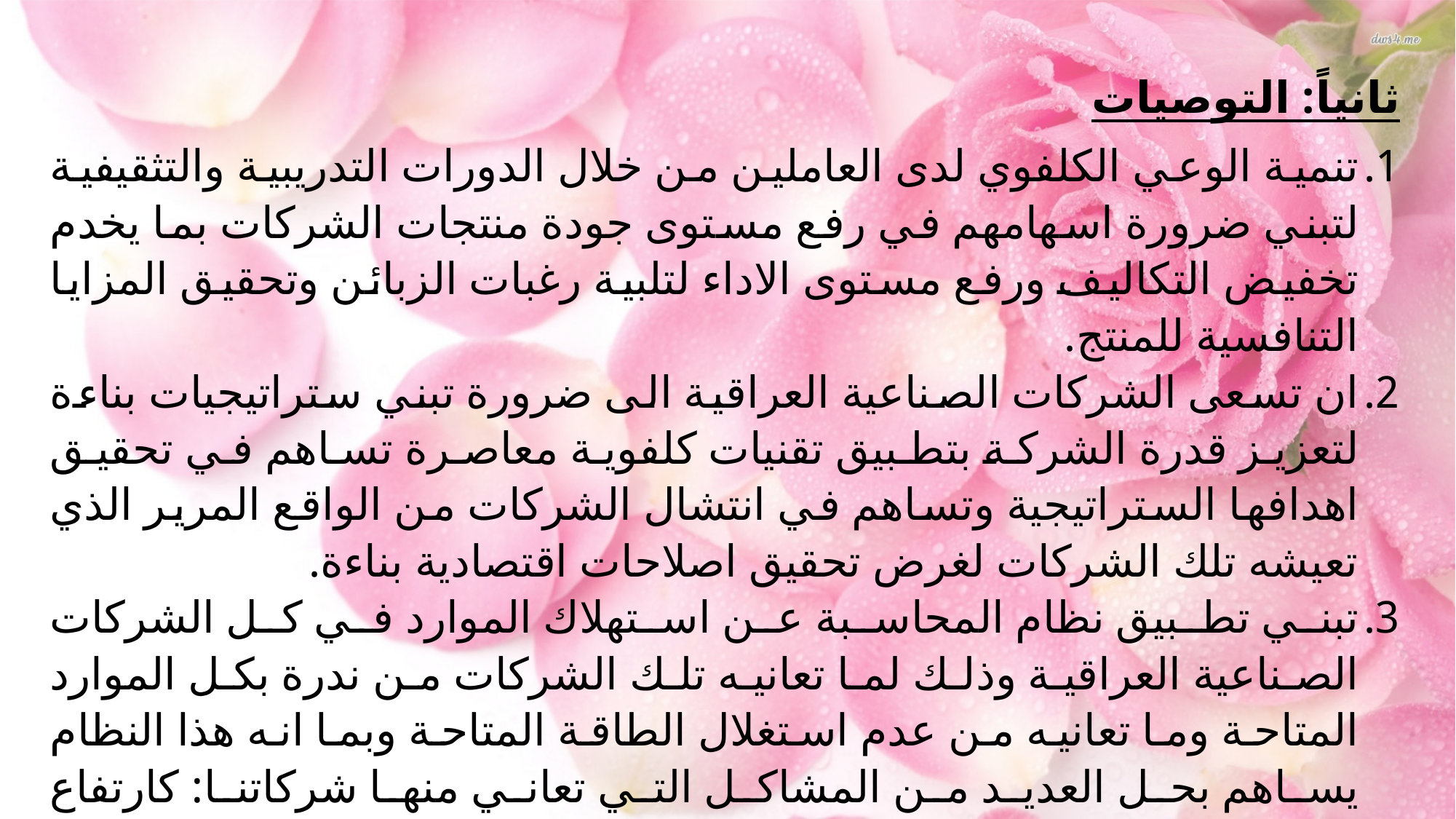

ثانياً: التوصيات
تنمية الوعي الكلفوي لدى العاملين من خلال الدورات التدريبية والتثقيفية لتبني ضرورة اسهامهم في رفع مستوى جودة منتجات الشركات بما يخدم تخفيض التكاليف ورفع مستوى الاداء لتلبية رغبات الزبائن وتحقيق المزايا التنافسية للمنتج.
ان تسعى الشركات الصناعية العراقية الى ضرورة تبني ستراتيجيات بناءة لتعزيز قدرة الشركة بتطبيق تقنيات كلفوية معاصرة تساهم في تحقيق اهدافها الستراتيجية وتساهم في انتشال الشركات من الواقع المرير الذي تعيشه تلك الشركات لغرض تحقيق اصلاحات اقتصادية بناءة.
تبني تطبيق نظام المحاسبة عن استهلاك الموارد في كل الشركات الصناعية العراقية وذلك لما تعانيه تلك الشركات من ندرة بكل الموارد المتاحة وما تعانيه من عدم استغلال الطاقة المتاحة وبما انه هذا النظام يساهم بحل العديد من المشاكل التي تعاني منها شركاتنا: كارتفاع التكاليف، انخفاض مستوى الطاقة المستغلة، رداءة جودة المنتجات العراقية، انخفاض المبيعات والارباح.